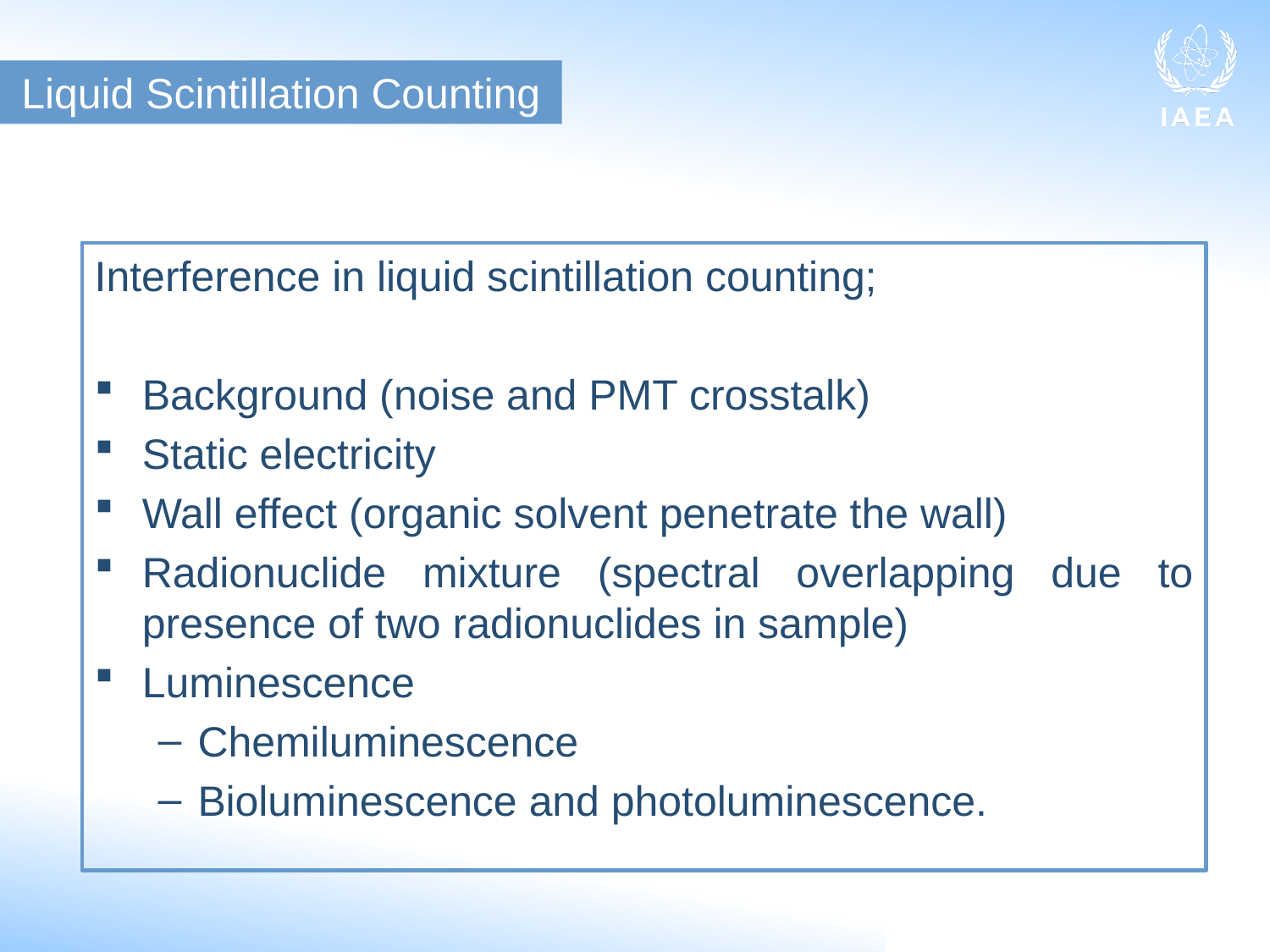

Liquid Scintillation Counting
Interference in liquid scintillation counting;

Background (noise and PMT crosstalk)
Static electricity
Wall effect (organic solvent penetrate the wall)
Radionuclide mixture (spectral overlapping due to presence of two radionuclides in sample)
Luminescence
Chemiluminescence
Bioluminescence and photoluminescence.